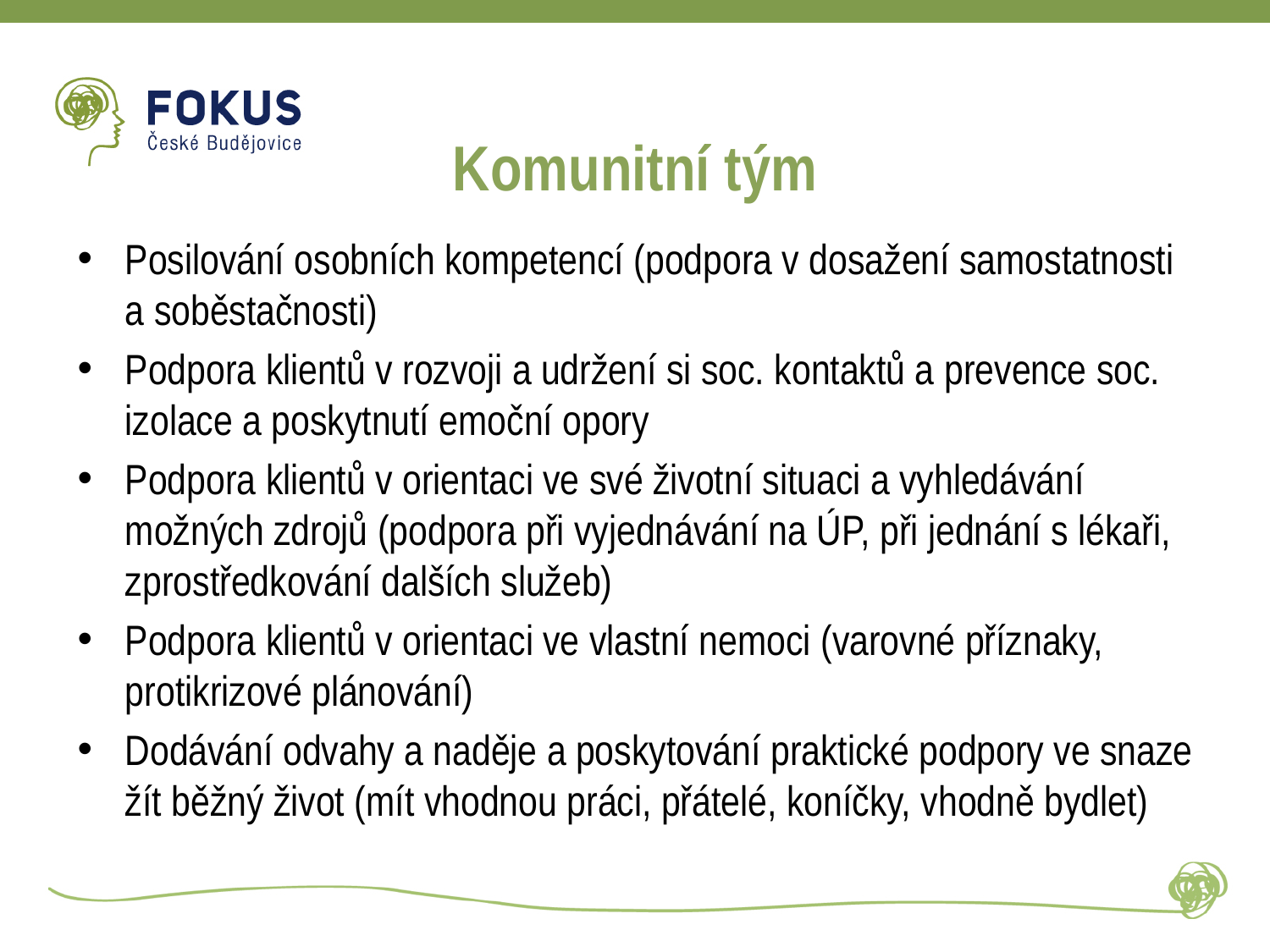

# Komunitní tým
Posilování osobních kompetencí (podpora v dosažení samostatnosti a soběstačnosti)
Podpora klientů v rozvoji a udržení si soc. kontaktů a prevence soc. izolace a poskytnutí emoční opory
Podpora klientů v orientaci ve své životní situaci a vyhledávání možných zdrojů (podpora při vyjednávání na ÚP, při jednání s lékaři, zprostředkování dalších služeb)
Podpora klientů v orientaci ve vlastní nemoci (varovné příznaky, protikrizové plánování)
Dodávání odvahy a naděje a poskytování praktické podpory ve snaze žít běžný život (mít vhodnou práci, přátelé, koníčky, vhodně bydlet)